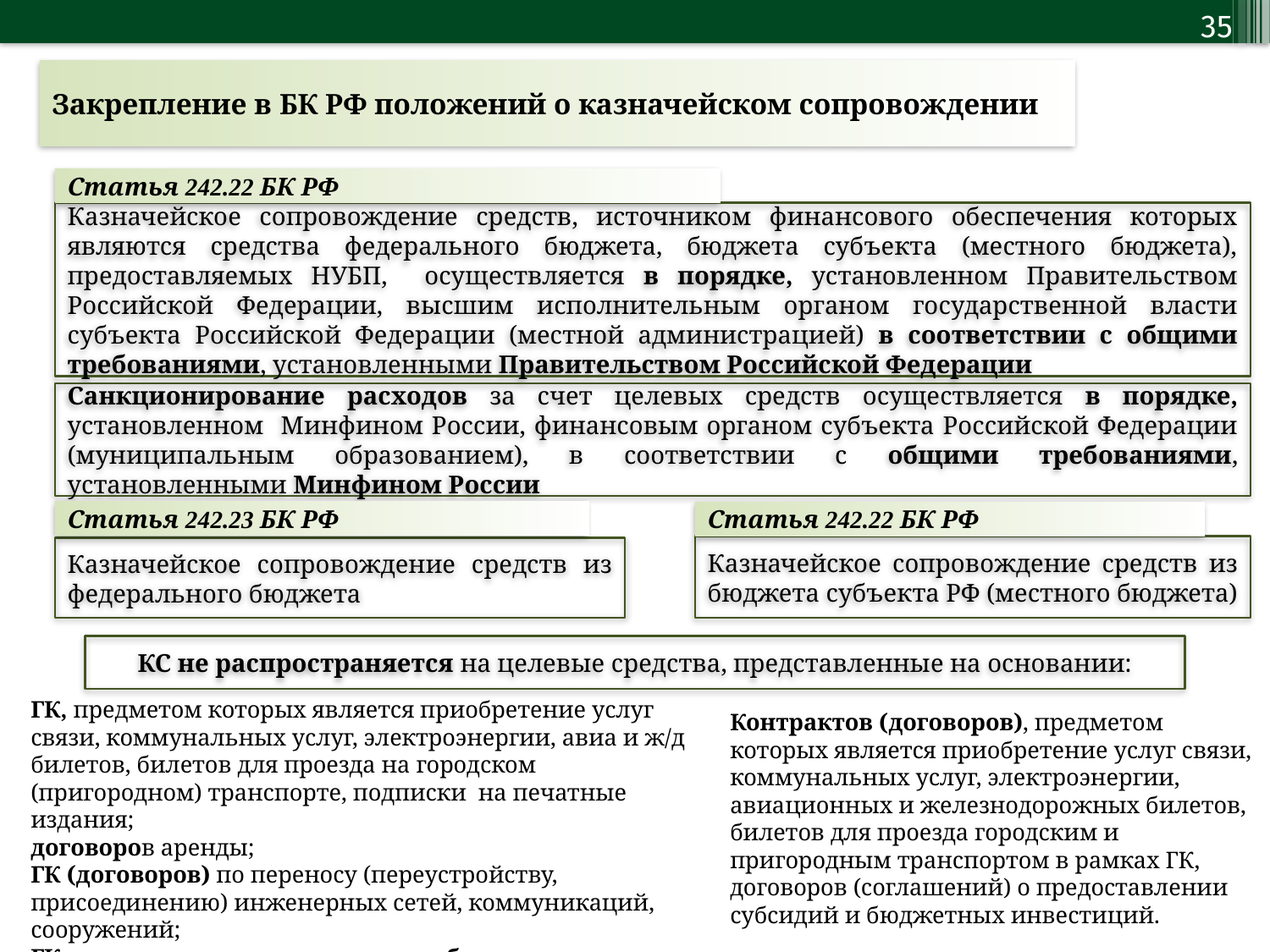

Закрепление в БК РФ положений о казначейском сопровождении
Статья 242.22 БК РФ
Казначейское сопровождение средств, источником финансового обеспечения которых являются средства федерального бюджета, бюджета субъекта (местного бюджета), предоставляемых НУБП,  осуществляется в порядке, установленном Правительством Российской Федерации, высшим исполнительным органом государственной власти субъекта Российской Федерации (местной администрацией) в соответствии с общими требованиями, установленными Правительством Российской Федерации
Санкционирование расходов за счет целевых средств осуществляется в порядке, установленном  Минфином России, финансовым органом субъекта Российской Федерации (муниципальным образованием), в соответствии с общими требованиями, установленными Минфином России
Статья 242.23 БК РФ
Статья 242.22 БК РФ
Казначейское сопровождение средств из бюджета субъекта РФ (местного бюджета)
Казначейское сопровождение средств из федерального бюджета

КС не распространяется на целевые средства, представленные на основании:

ГК, предметом которых является приобретение услуг связи, коммунальных услуг, электроэнергии, авиа и ж/д билетов, билетов для проезда на городском (пригородном) транспорте, подписки  на печатные издания;
договоров аренды;
ГК (договоров) по переносу (переустройству, присоединению) инженерных сетей, коммуникаций, сооружений;
ГК, исполнение которых подлежит банковскому сопровождению.
Контрактов (договоров), предметом которых является приобретение услуг связи, коммунальных услуг, электроэнергии, авиационных и железнодорожных билетов, билетов для проезда городским и пригородным транспортом в рамках ГК, договоров (соглашений) о предоставлении субсидий и бюджетных инвестиций.